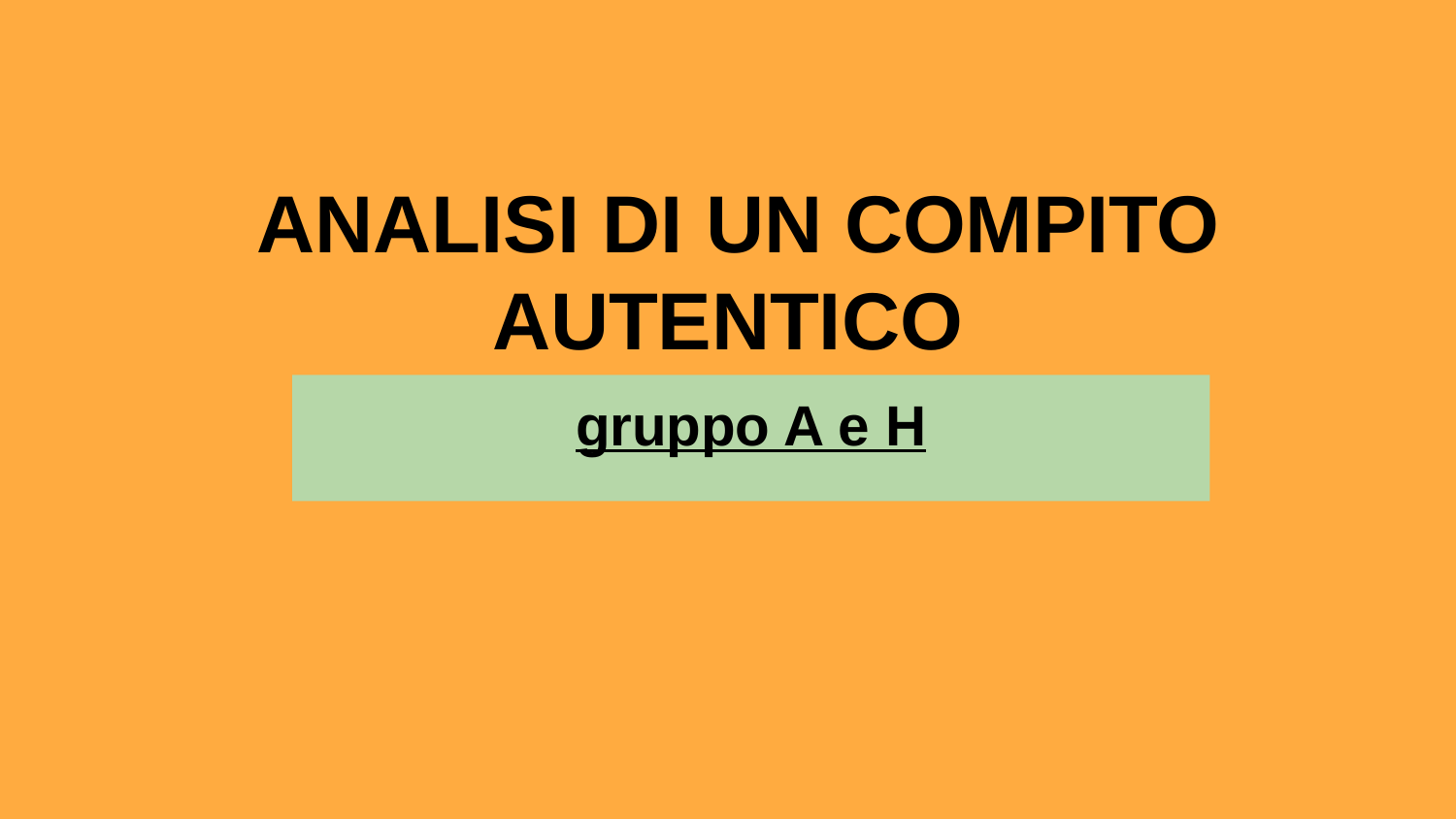

# ANALISI DI UN COMPITO AUTENTICO
gruppo A e H